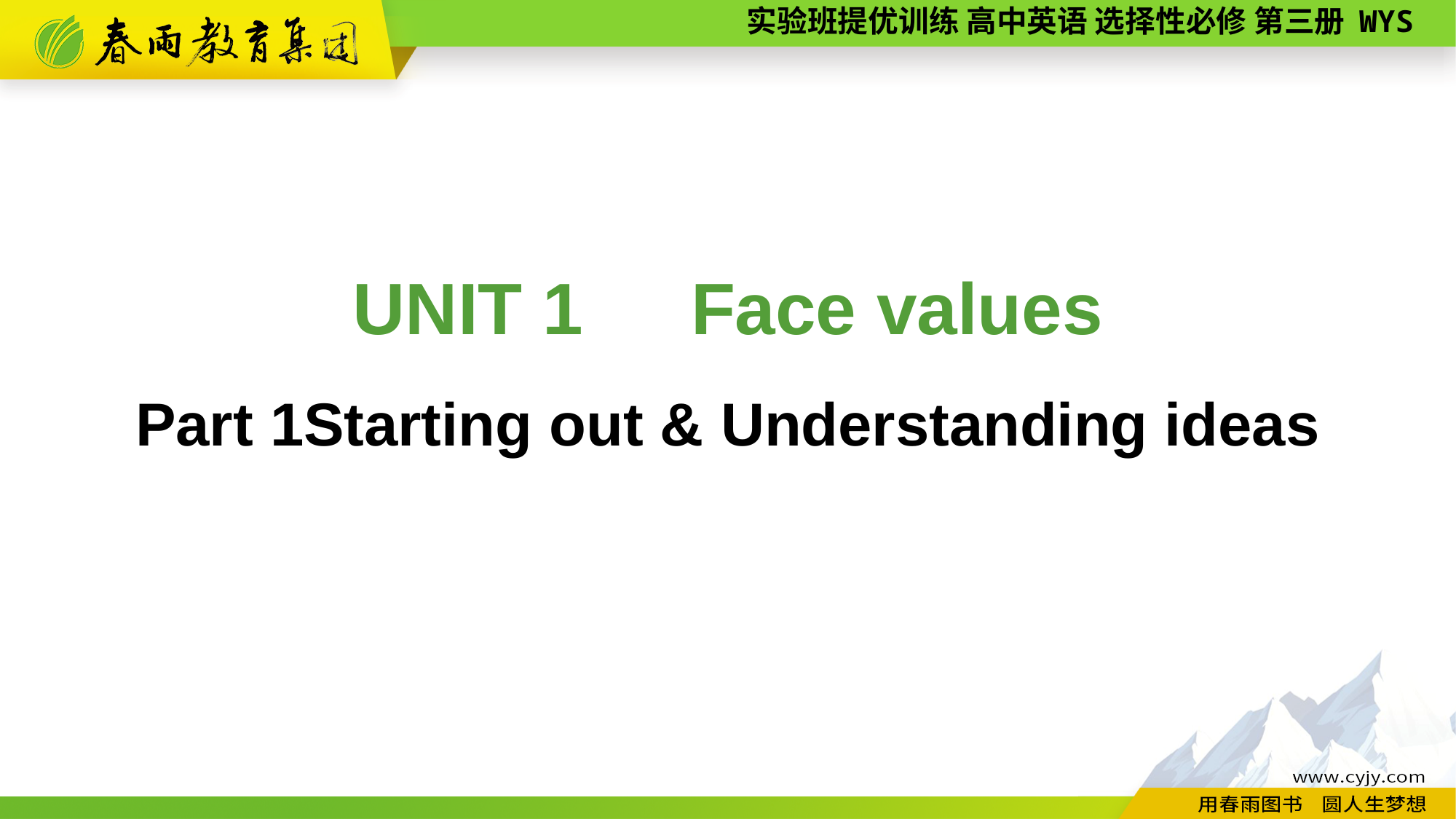

UNIT 1　Face values
Part 1Starting out & Understanding ideas